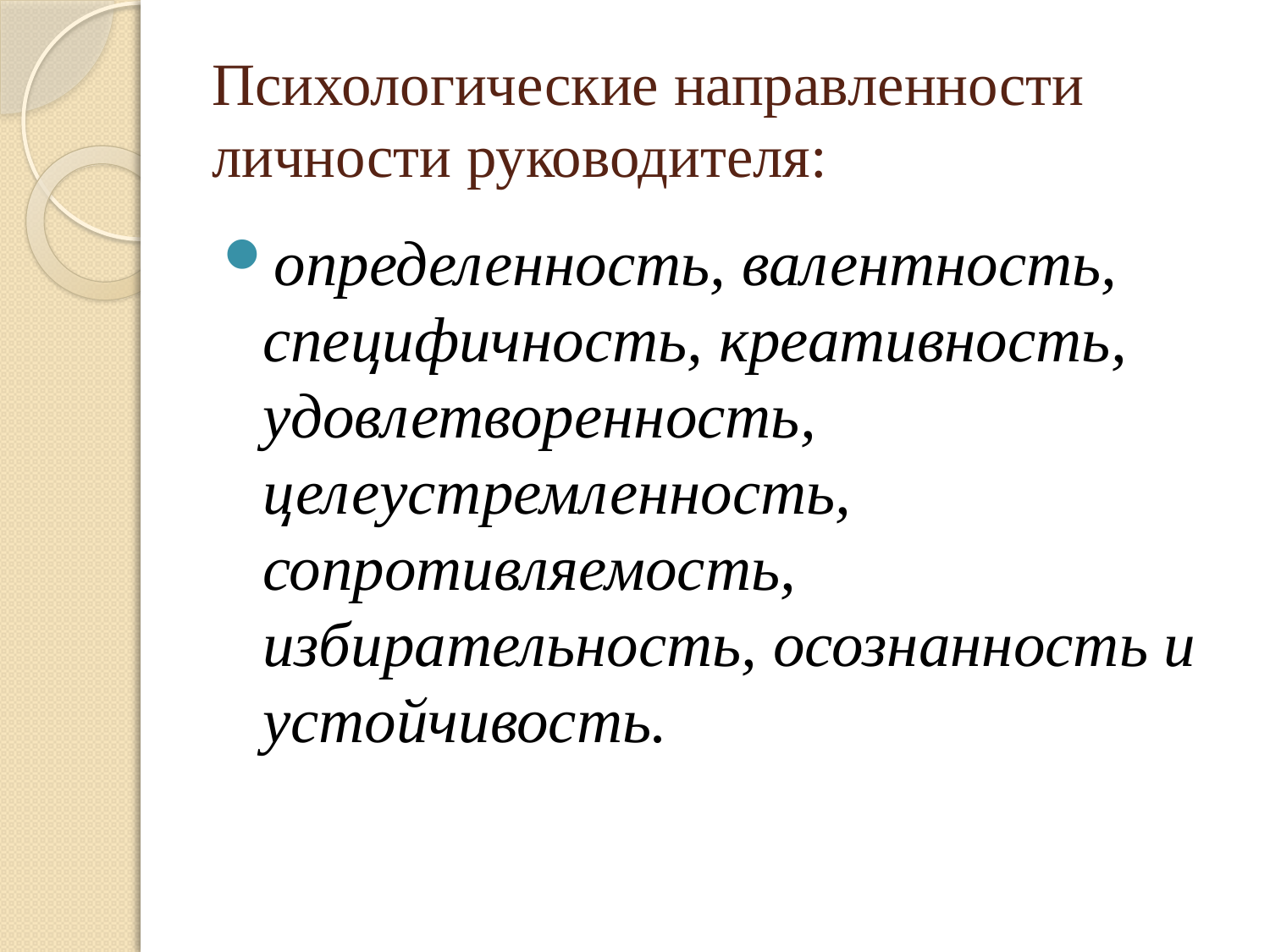

# Психологические направленности личности руководителя:
определенность, валентность, специфичность, креативность, удовлетворенность, целеустремленность, сопротивляемость, избирательность, осознанность и устойчивость.